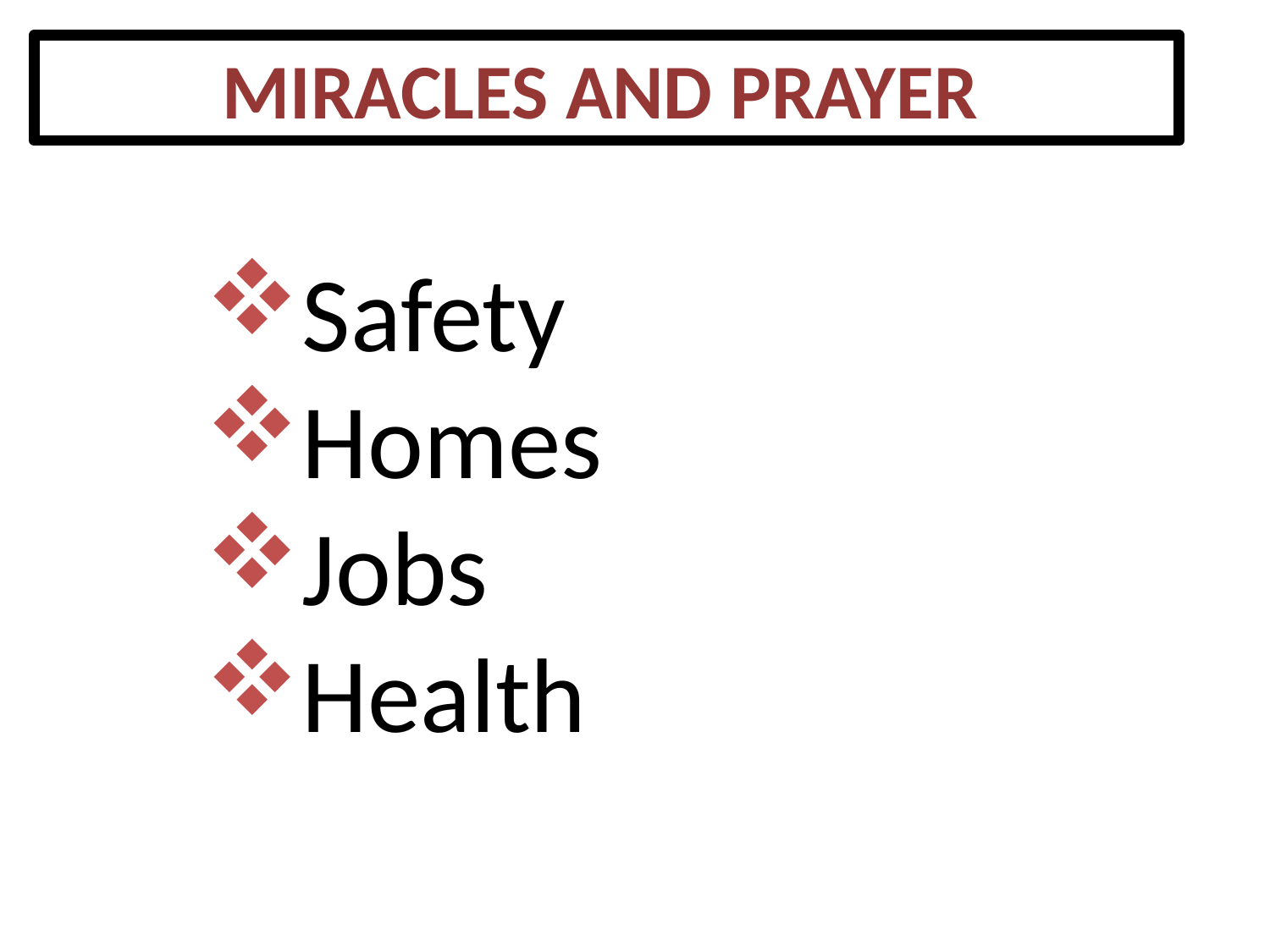

MIRACLES AND PRAYER
Safety
Homes
Jobs
Health